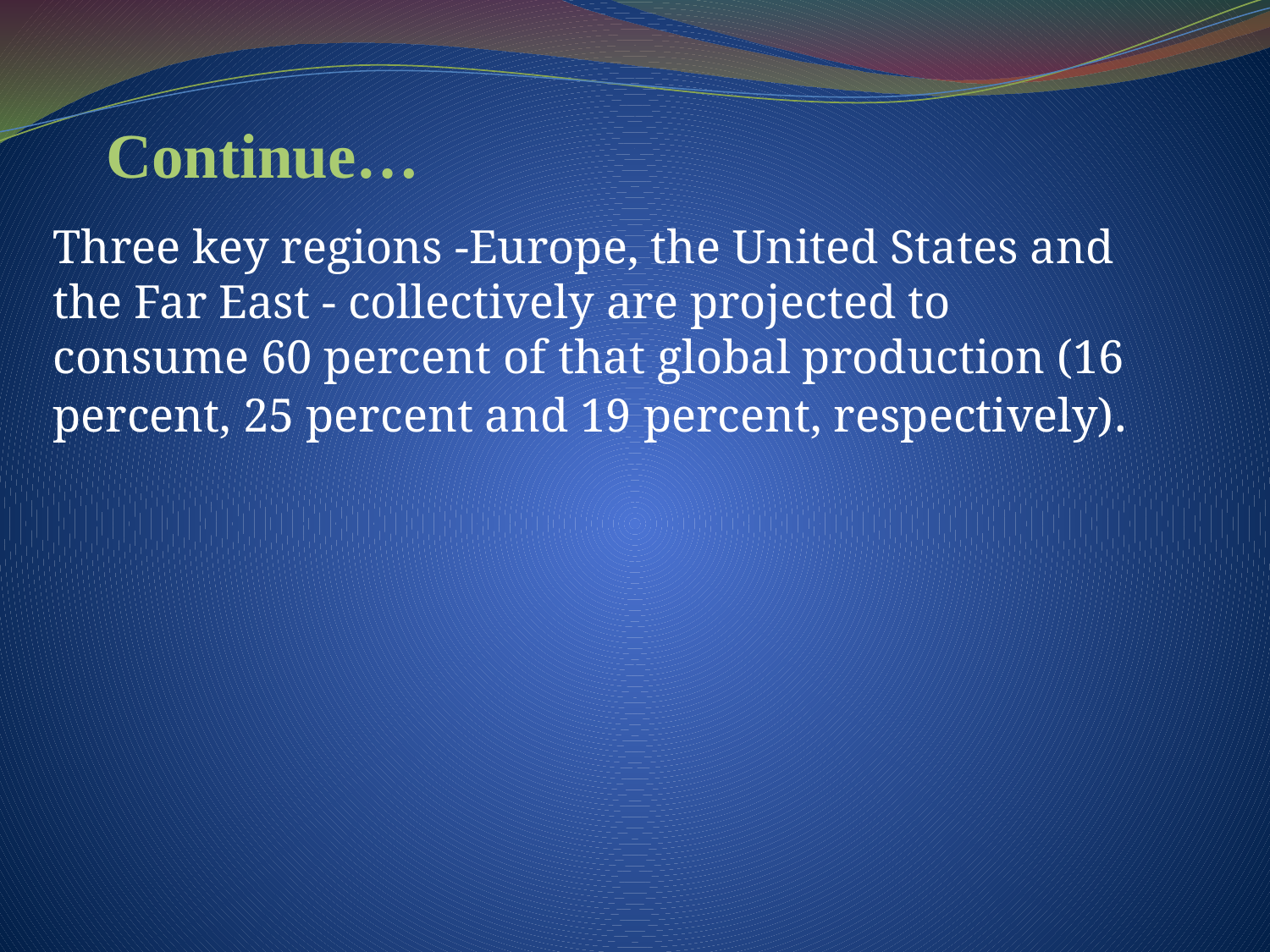

# Continue…
Three key regions -Europe, the United States and the Far East - collectively are projected to consume 60 percent of that global production (16 percent, 25 percent and 19 percent, respectively).